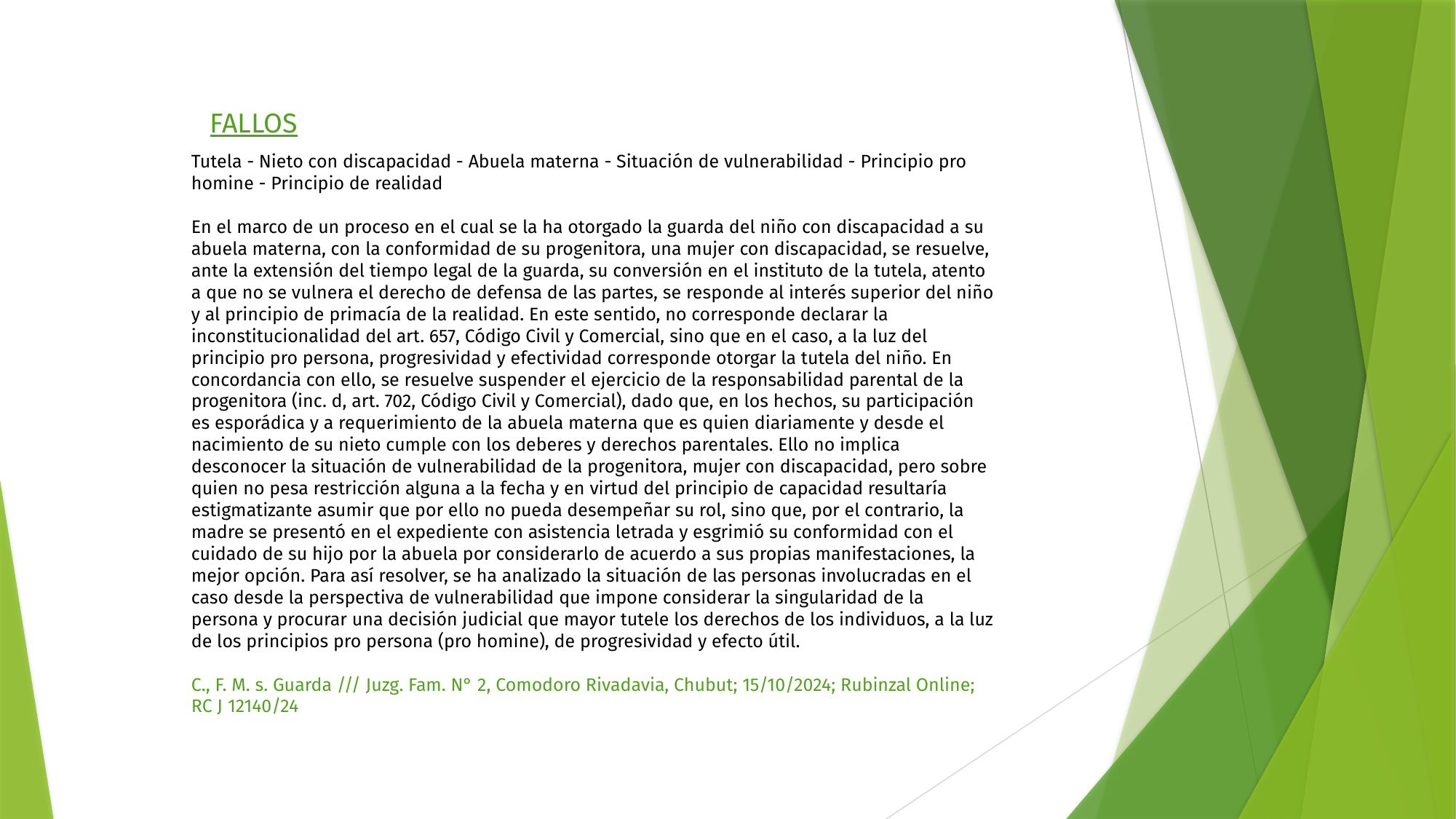

FALLOS
Tutela - Nieto con discapacidad - Abuela materna - Situación de vulnerabilidad - Principio pro homine - Principio de realidad

En el marco de un proceso en el cual se la ha otorgado la guarda del niño con discapacidad a su abuela materna, con la conformidad de su progenitora, una mujer con discapacidad, se resuelve, ante la extensión del tiempo legal de la guarda, su conversión en el instituto de la tutela, atento a que no se vulnera el derecho de defensa de las partes, se responde al interés superior del niño y al principio de primacía de la realidad. En este sentido, no corresponde declarar la inconstitucionalidad del art. 657, Código Civil y Comercial, sino que en el caso, a la luz del principio pro persona, progresividad y efectividad corresponde otorgar la tutela del niño. En concordancia con ello, se resuelve suspender el ejercicio de la responsabilidad parental de la progenitora (inc. d, art. 702, Código Civil y Comercial), dado que, en los hechos, su participación es esporádica y a requerimiento de la abuela materna que es quien diariamente y desde el nacimiento de su nieto cumple con los deberes y derechos parentales. Ello no implica desconocer la situación de vulnerabilidad de la progenitora, mujer con discapacidad, pero sobre quien no pesa restricción alguna a la fecha y en virtud del principio de capacidad resultaría estigmatizante asumir que por ello no pueda desempeñar su rol, sino que, por el contrario, la madre se presentó en el expediente con asistencia letrada y esgrimió su conformidad con el cuidado de su hijo por la abuela por considerarlo de acuerdo a sus propias manifestaciones, la mejor opción. Para así resolver, se ha analizado la situación de las personas involucradas en el caso desde la perspectiva de vulnerabilidad que impone considerar la singularidad de la persona y procurar una decisión judicial que mayor tutele los derechos de los individuos, a la luz de los principios pro persona (pro homine), de progresividad y efecto útil.

C., F. M. s. Guarda /// Juzg. Fam. N° 2, Comodoro Rivadavia, Chubut; 15/10/2024; Rubinzal Online; RC J 12140/24